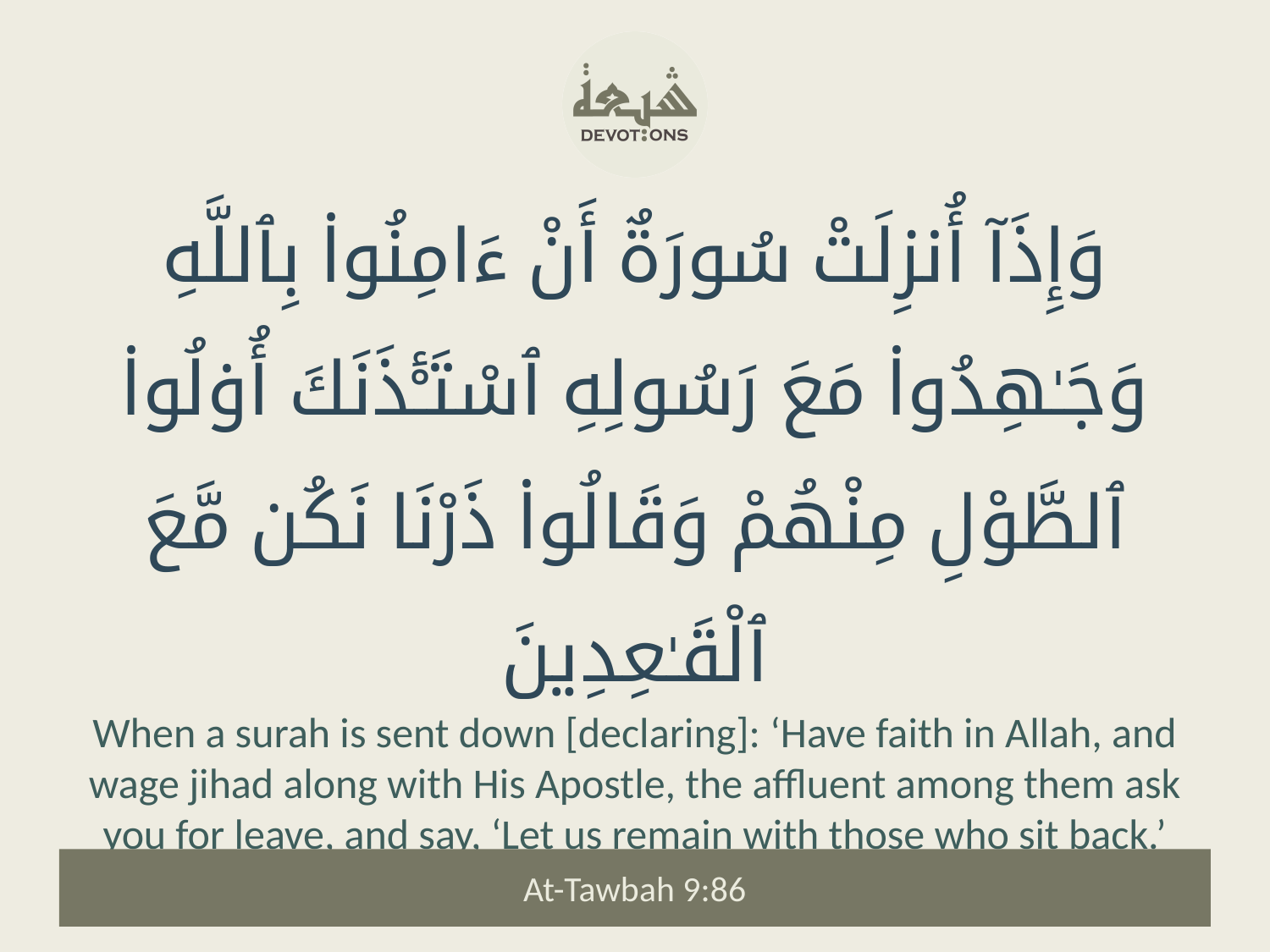

وَإِذَآ أُنزِلَتْ سُورَةٌ أَنْ ءَامِنُوا۟ بِٱللَّهِ وَجَـٰهِدُوا۟ مَعَ رَسُولِهِ ٱسْتَـْٔذَنَكَ أُو۟لُوا۟ ٱلطَّوْلِ مِنْهُمْ وَقَالُوا۟ ذَرْنَا نَكُن مَّعَ ٱلْقَـٰعِدِينَ
When a surah is sent down [declaring]: ‘Have faith in Allah, and wage jihad along with His Apostle, the affluent among them ask you for leave, and say, ‘Let us remain with those who sit back.’
At-Tawbah 9:86